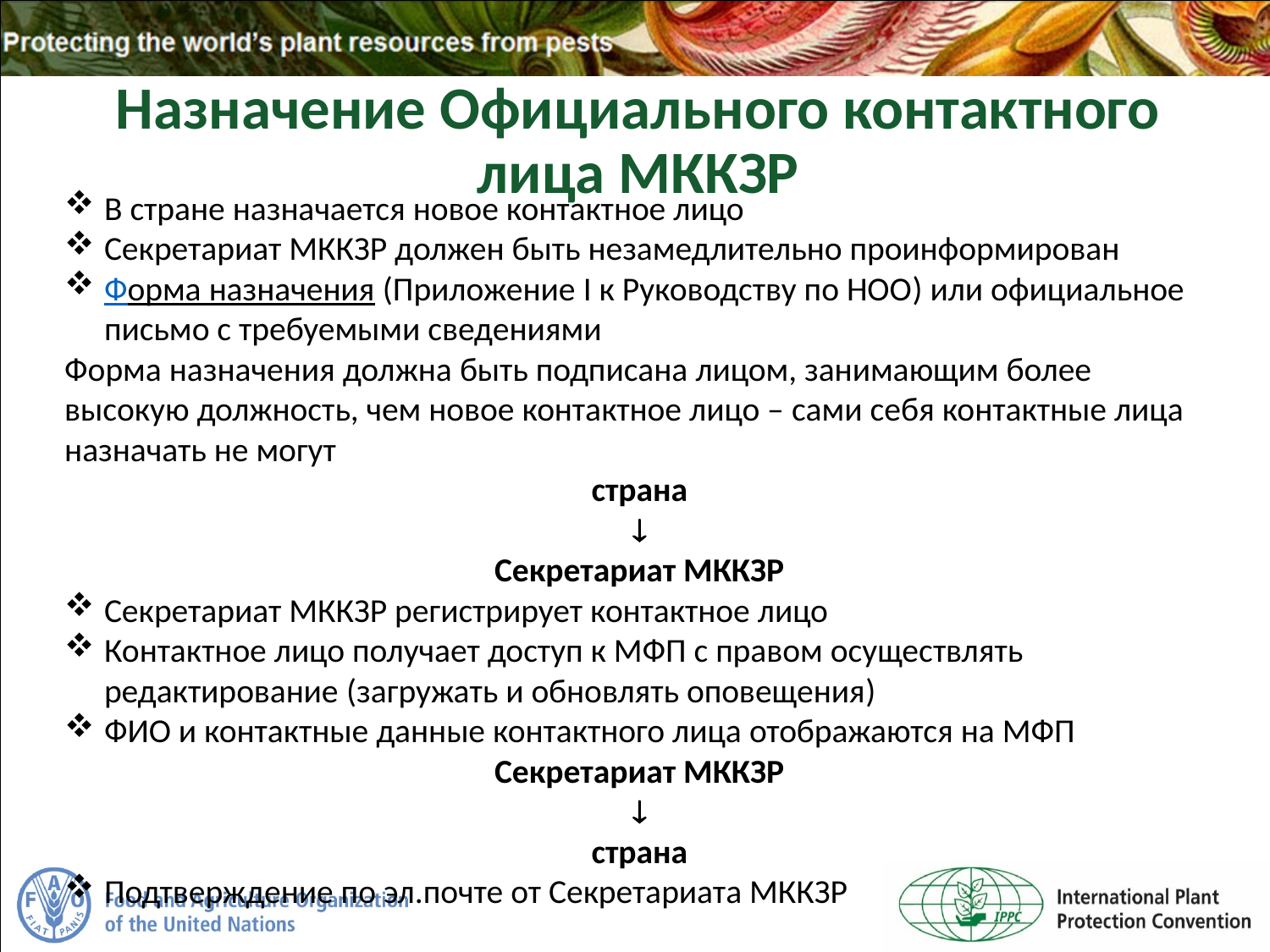

Назначение Официального контактного лица МККЗР
В стране назначается новое контактное лицо
Секретариат МККЗР должен быть незамедлительно проинформирован
Форма назначения (Приложение I к Руководству по НОО) или официальное письмо с требуемыми сведениями
Форма назначения должна быть подписана лицом, занимающим более высокую должность, чем новое контактное лицо – сами себя контактные лица назначать не могут
страна
↓
Секретариат МККЗР
Секретариат МККЗР регистрирует контактное лицо
Контактное лицо получает доступ к МФП с правом осуществлять редактирование (загружать и обновлять оповещения)
ФИО и контактные данные контактного лица отображаются на МФП
Секретариат МККЗР
↓
страна
Подтверждение по эл.почте от Секретариата МККЗР